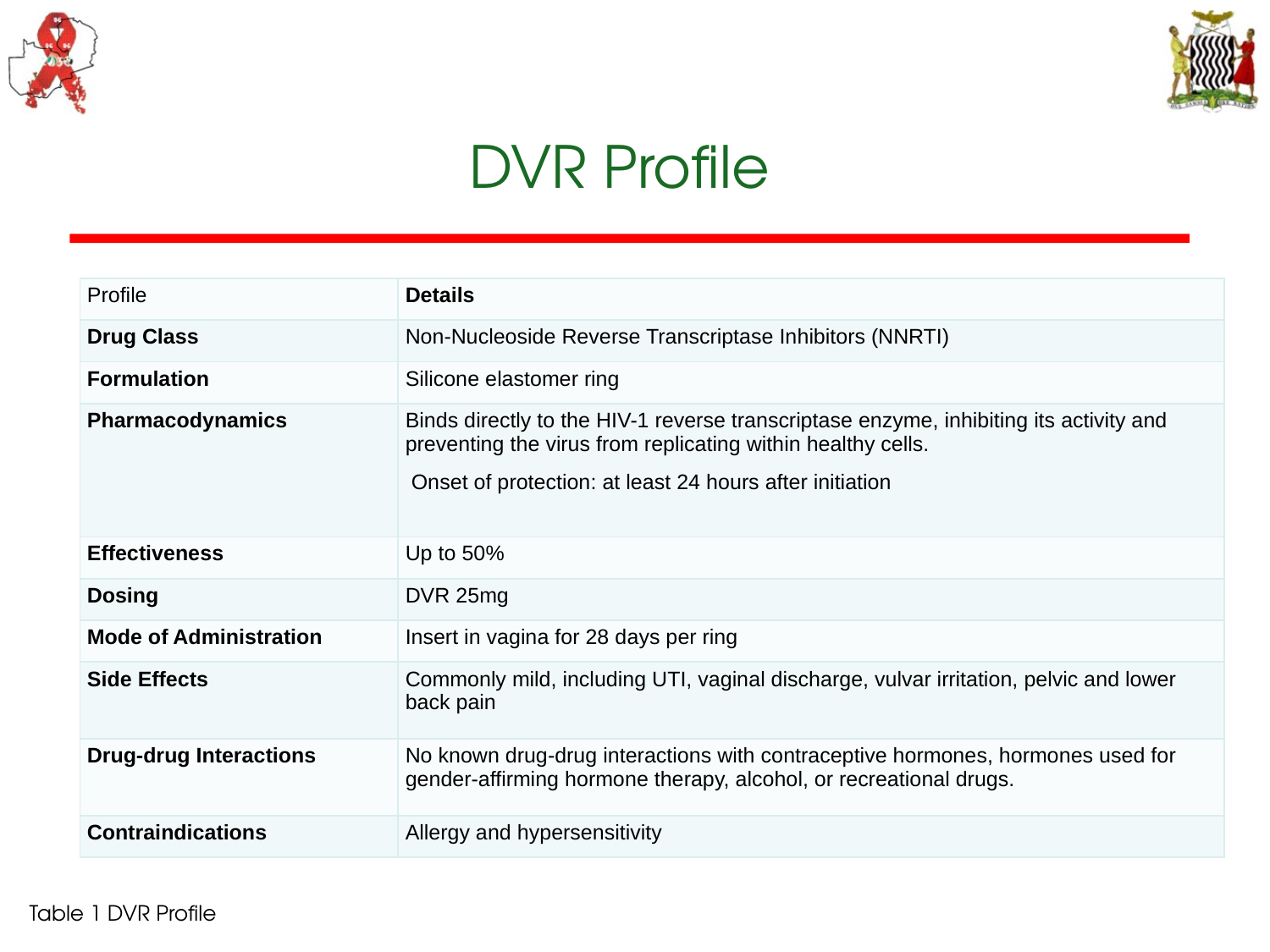

# DVR Profile
| Profile | Details |
| --- | --- |
| Drug Class | Non-Nucleoside Reverse Transcriptase Inhibitors (NNRTI) |
| Formulation | Silicone elastomer ring |
| Pharmacodynamics | Binds directly to the HIV-1 reverse transcriptase enzyme, inhibiting its activity and preventing the virus from replicating within healthy cells.  Onset of protection: at least 24 hours after initiation |
| Effectiveness | Up to 50% |
| Dosing | DVR 25mg |
| Mode of Administration | Insert in vagina for 28 days per ring |
| Side Effects | Commonly mild, including UTI, vaginal discharge, vulvar irritation, pelvic and lower back pain |
| Drug-drug Interactions | No known drug-drug interactions with contraceptive hormones, hormones used for gender-affirming hormone therapy, alcohol, or recreational drugs. |
| Contraindications | Allergy and hypersensitivity |

Table 1 DVR Profile